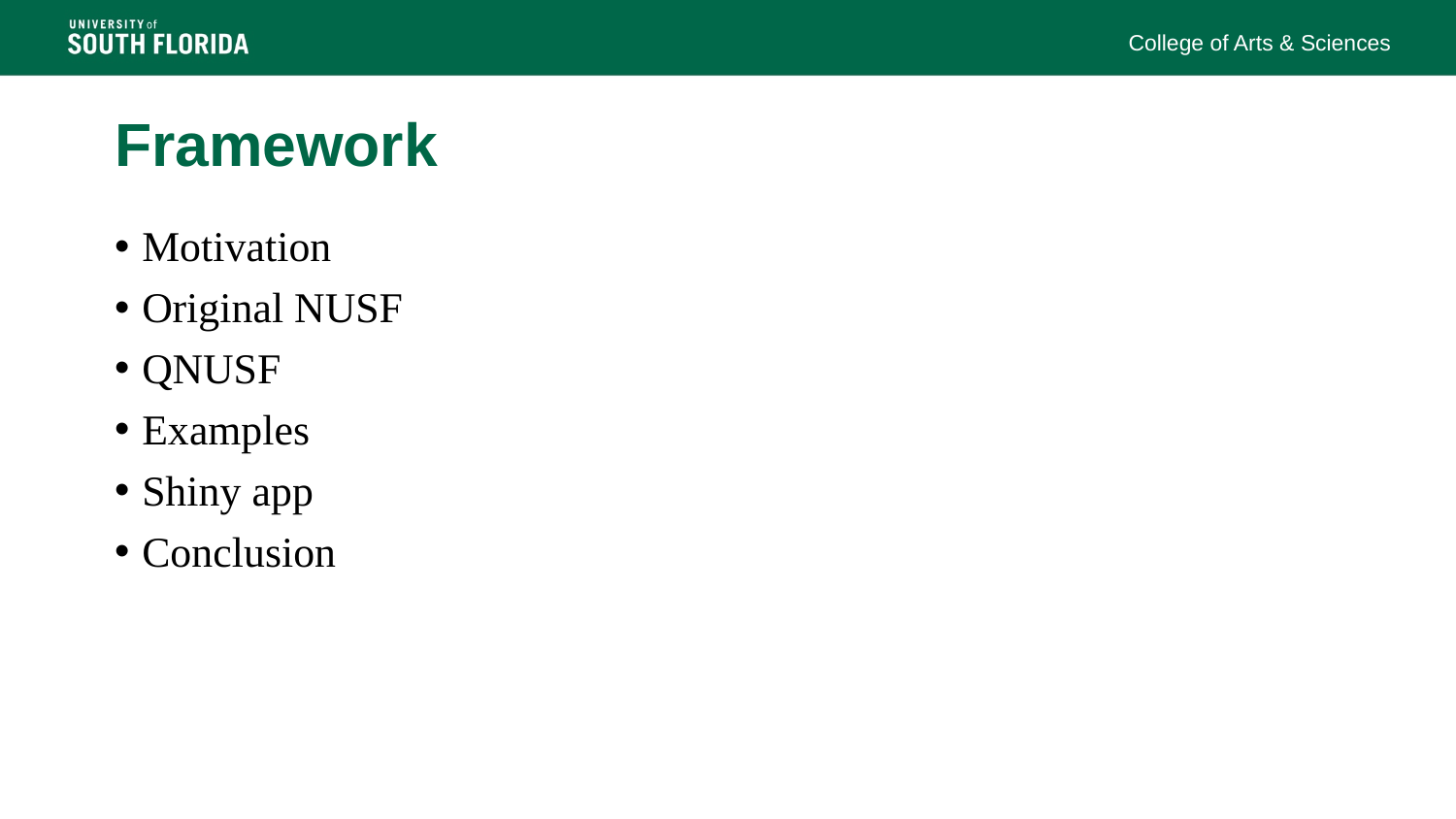

College of Arts & Sciences
# Framework
Motivation
Original NUSF
QNUSF
Examples
Shiny app
Conclusion